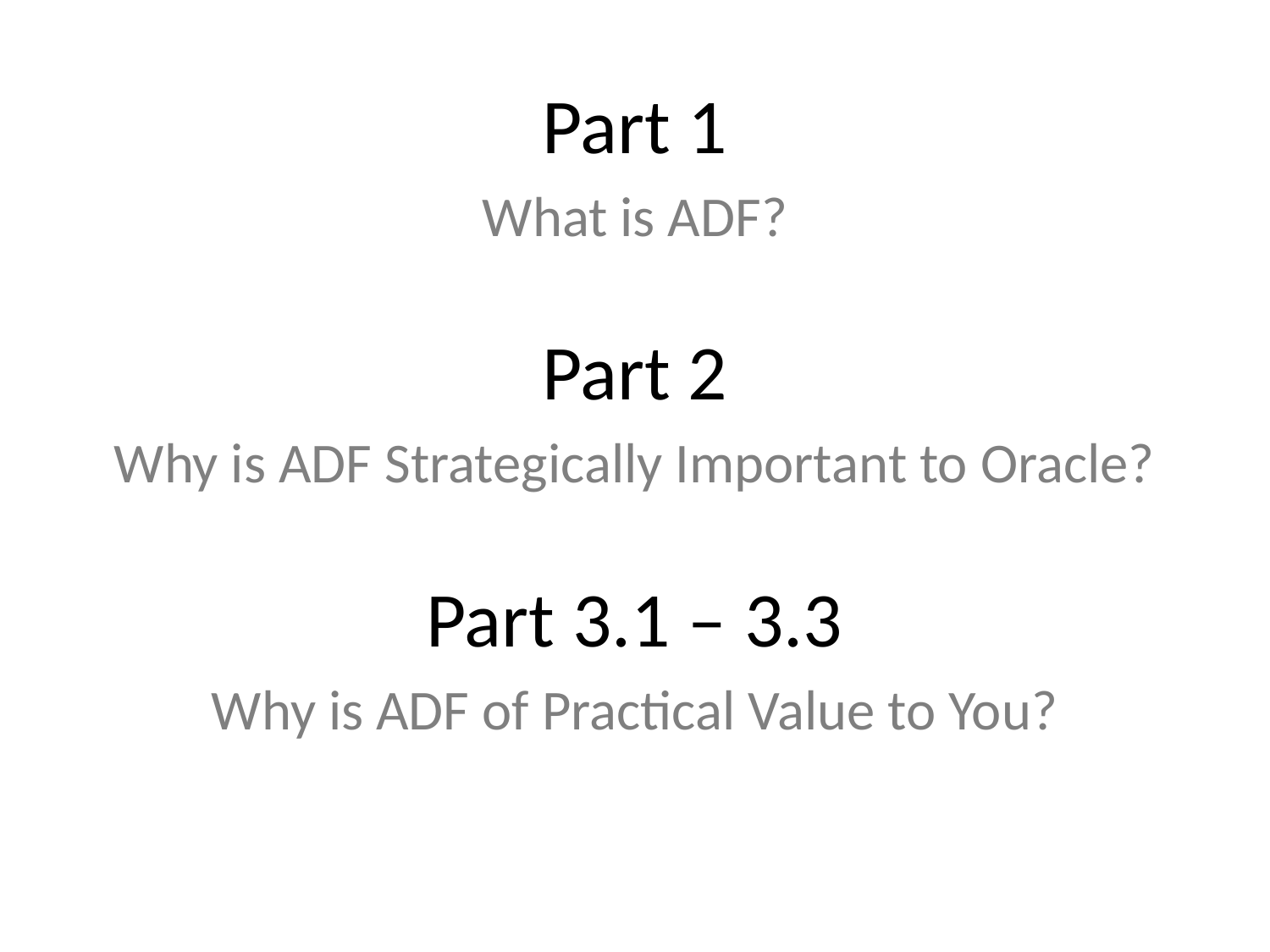

Part 1
What is ADF?

Part 2
Why is ADF Strategically Important to Oracle?

Part 3.1 – 3.3
Why is ADF of Practical Value to You?